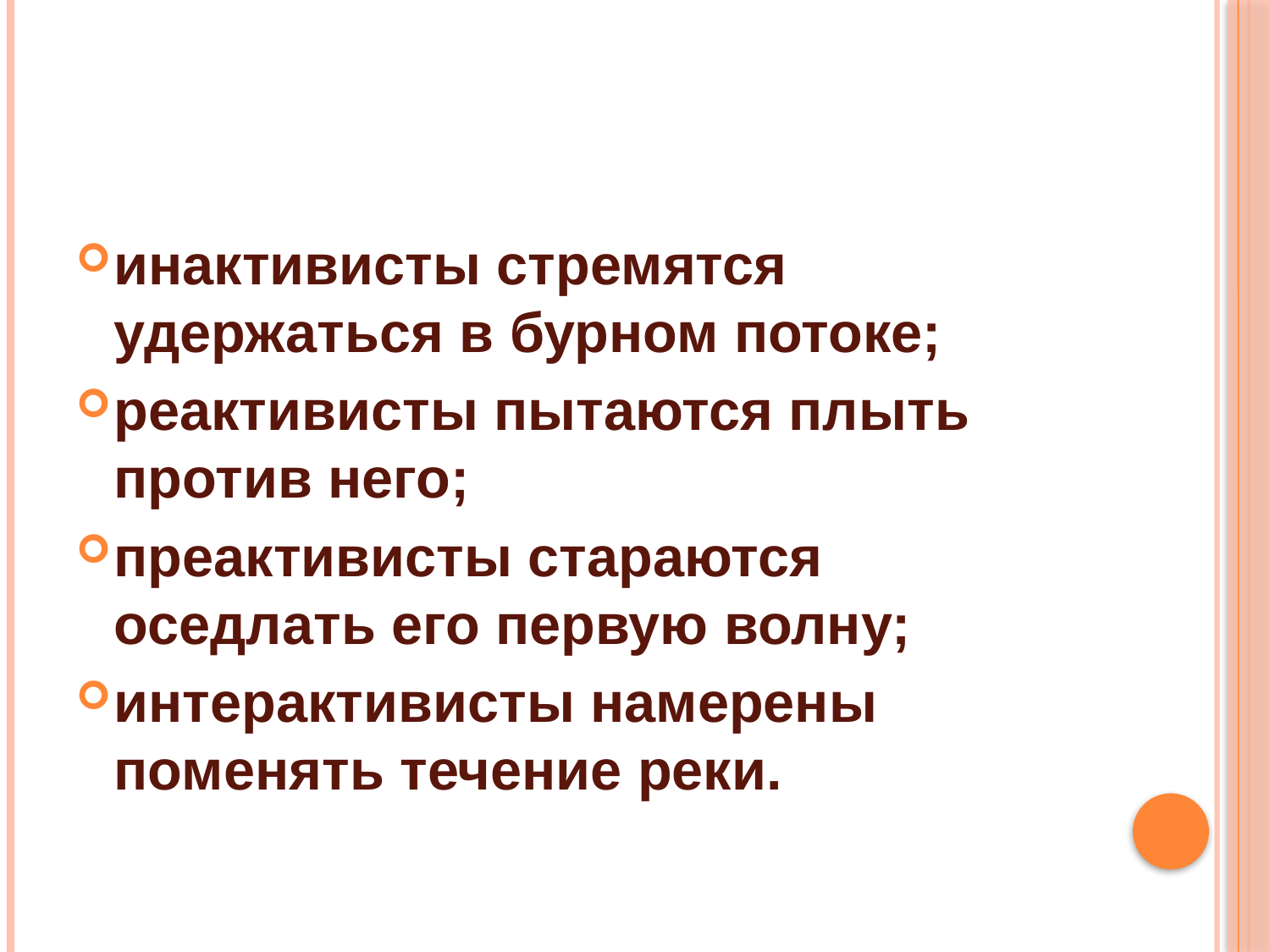

#
инактивисты стремятся удержаться в бурном потоке;
реактивисты пытаются плыть против него;
преактивисты стараются оседлать его первую волну;
интерактивисты намерены поменять течение реки.